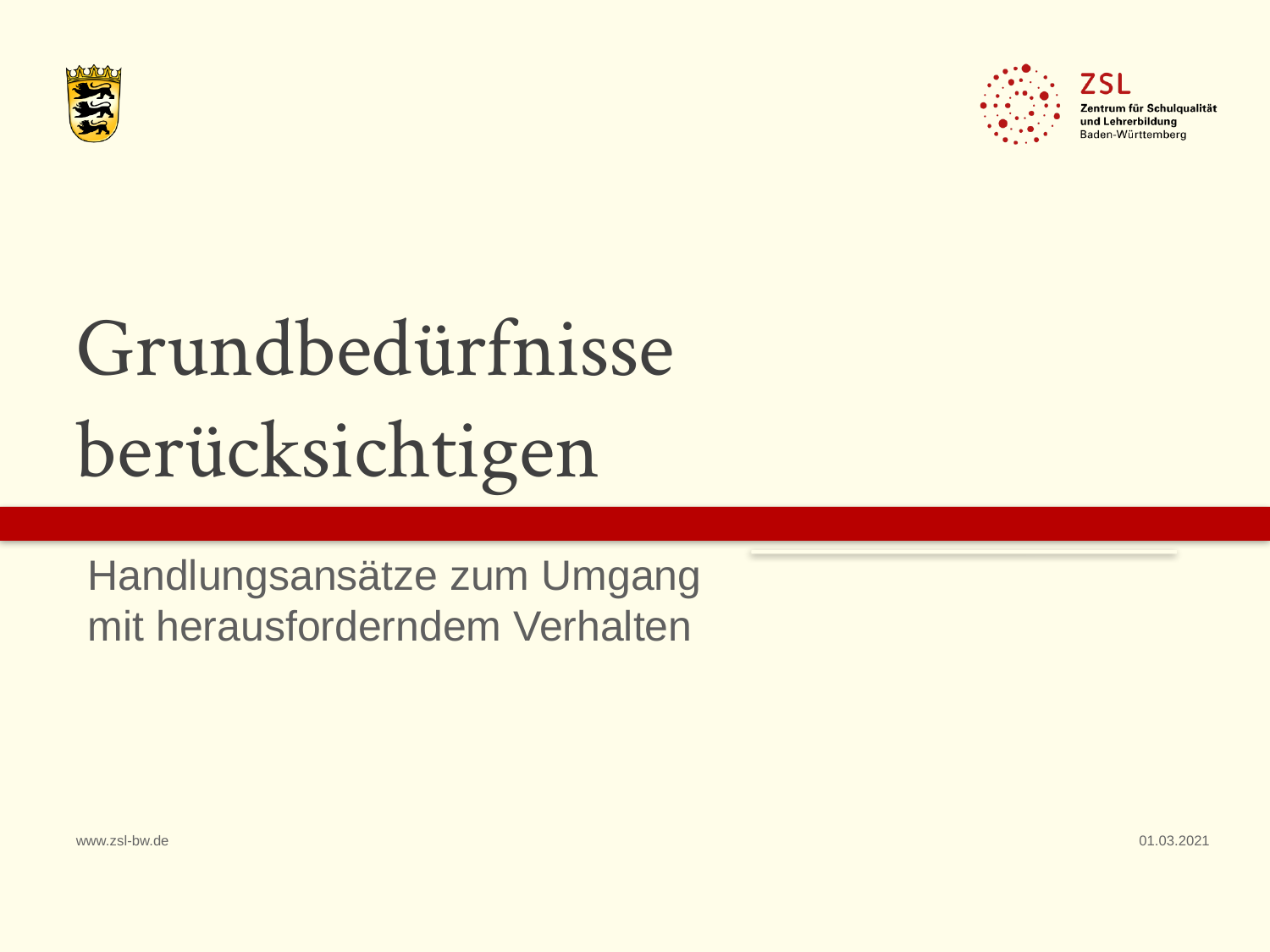

# Grundbedürfnisse berücksichtigen
Handlungsansätze zum Umgang mit herausforderndem Verhalten

www.zsl-bw.de
01.03.2021